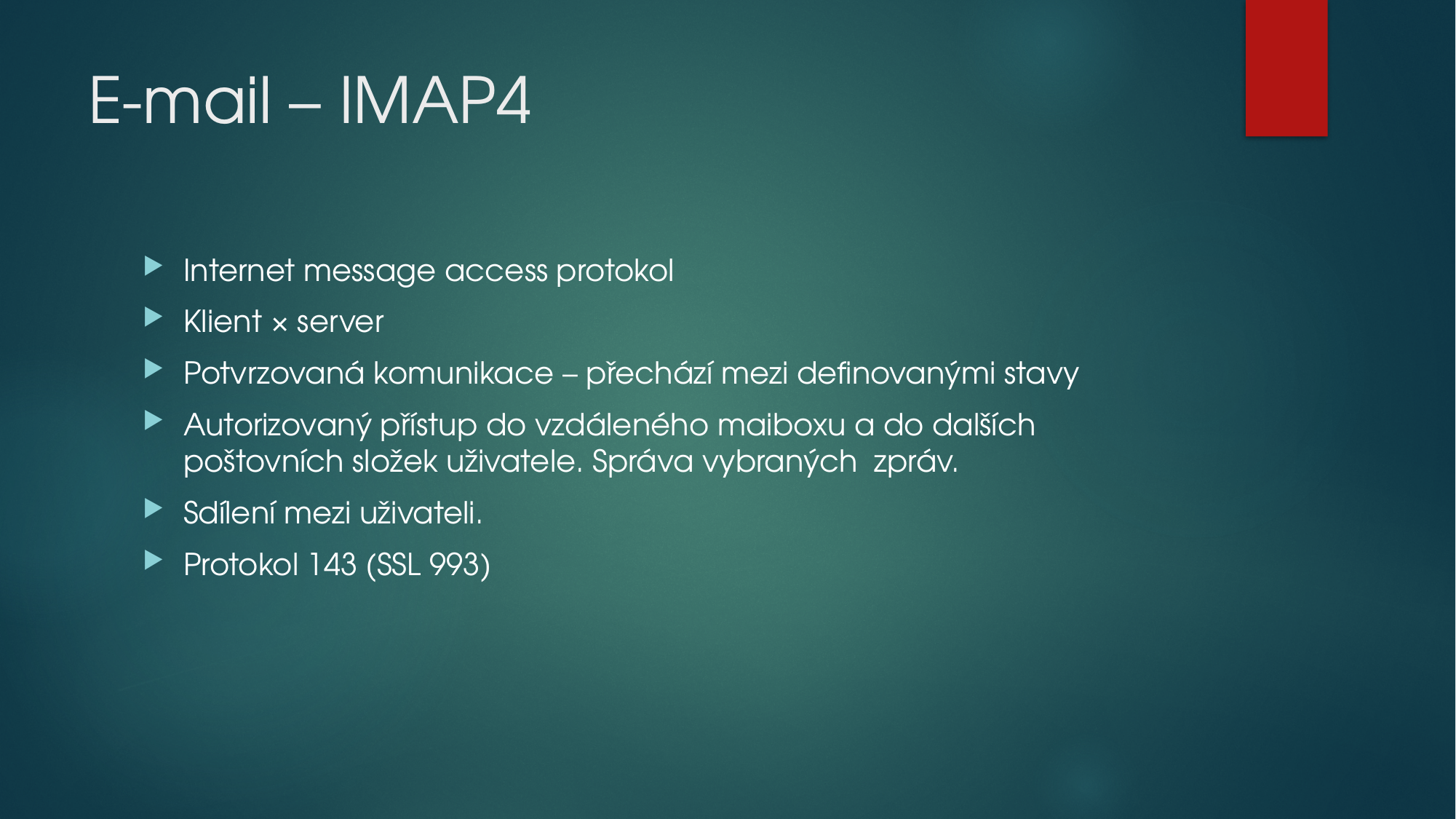

# E-mail – IMAP4
Internet message access protokol
Klient × server
Potvrzovaná komunikace – přechází mezi definovanými stavy
Autorizovaný přístup do vzdáleného maiboxu a do dalších poštovních složek uživatele. Správa vybraných  zpráv.
Sdílení mezi uživateli.
Protokol 143 (SSL 993)